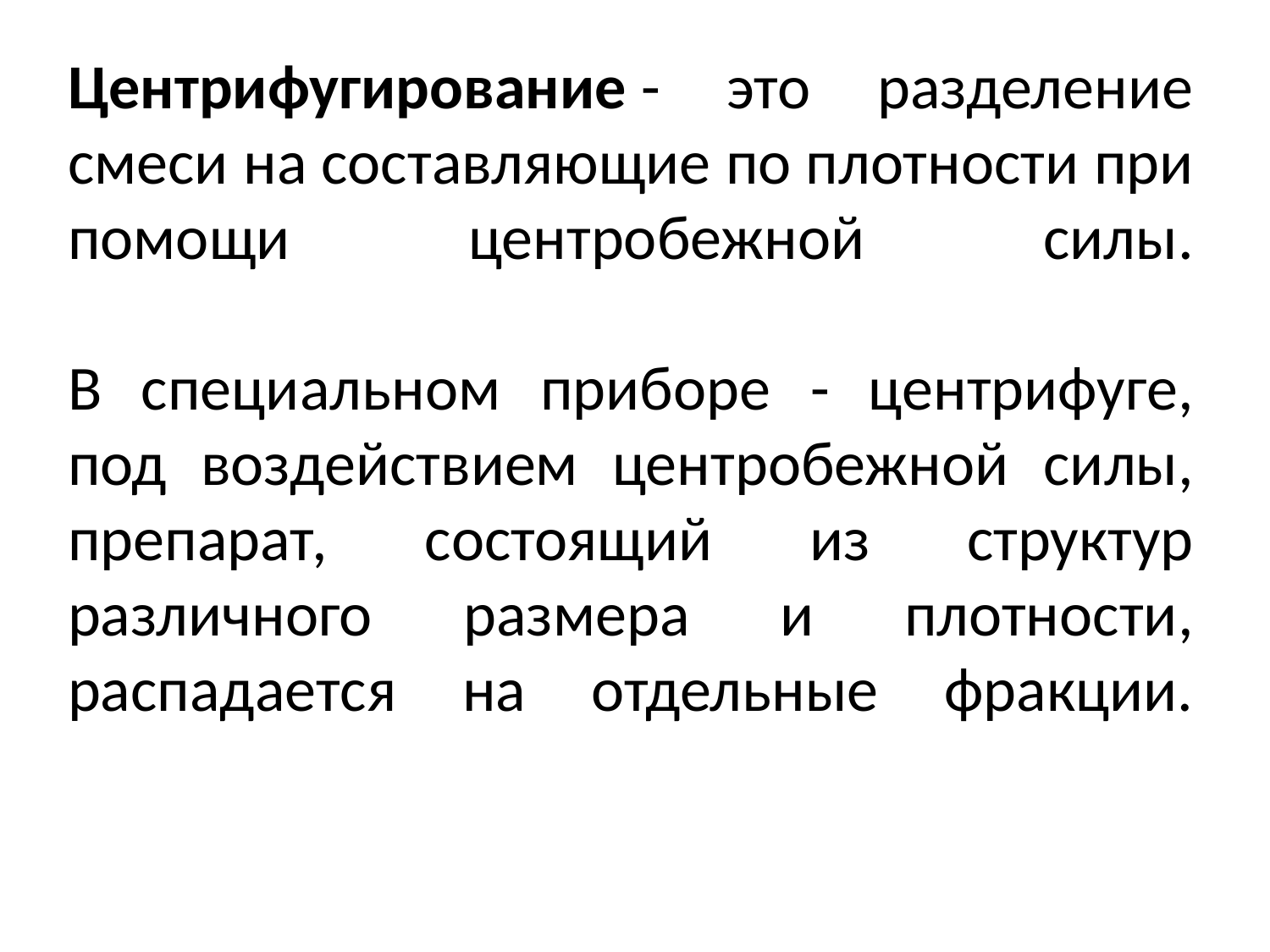

# Центрифугирование - это разделение смеси на составляющие по плотности при помощи центробежной силы. В специальном приборе - центрифуге, под воздействием центробежной силы, препарат, состоящий из структур различного размера и плотности, распадается на отдельные фракции.